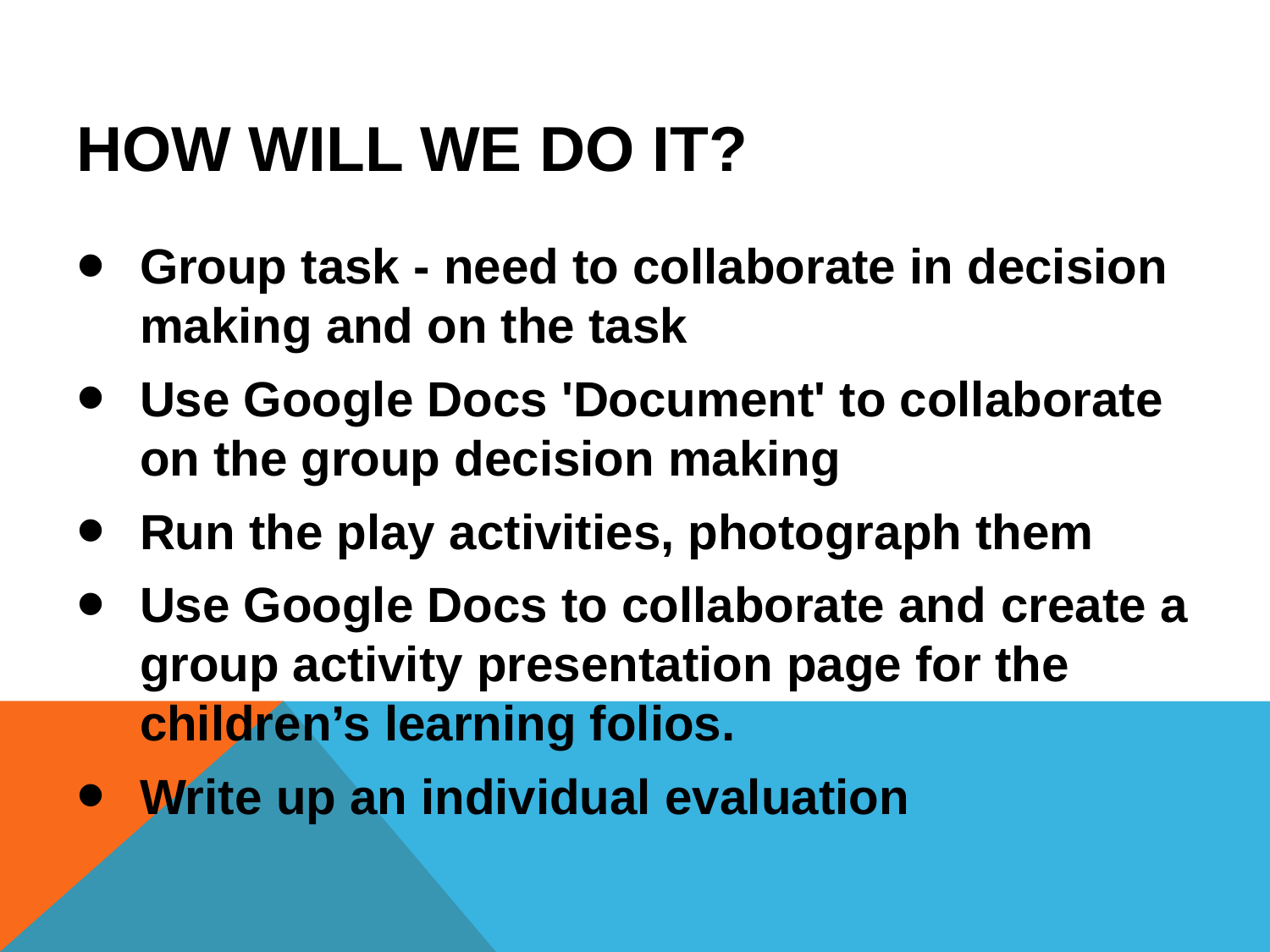

# How will we do it?
Group task - need to collaborate in decision making and on the task
Use Google Docs 'Document' to collaborate on the group decision making
Run the play activities, photograph them
Use Google Docs to collaborate and create a group activity presentation page for the children’s learning folios.
Write up an individual evaluation